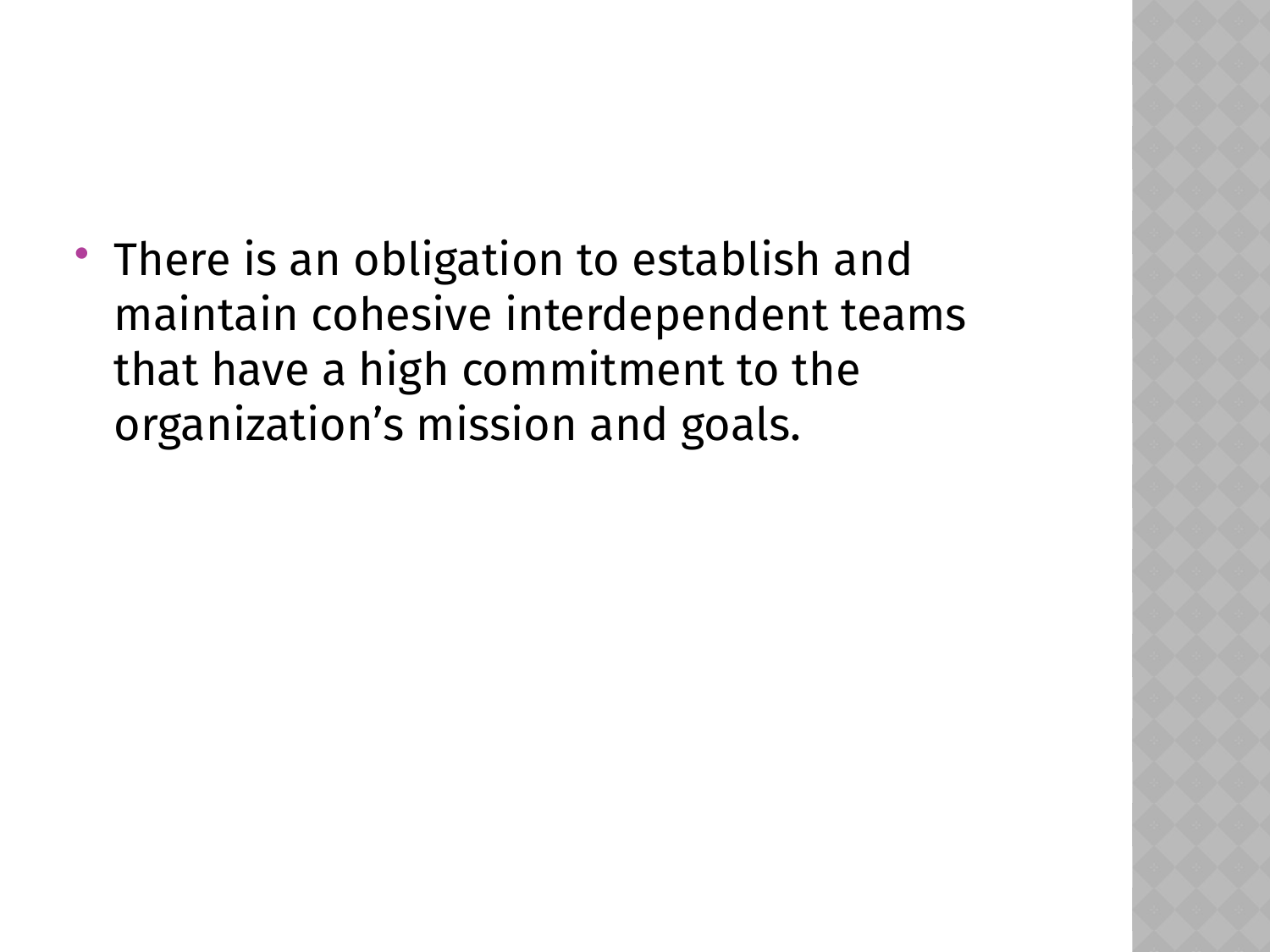

#
There is an obligation to establish and maintain cohesive interdependent teams that have a high commitment to the organization’s mission and goals.